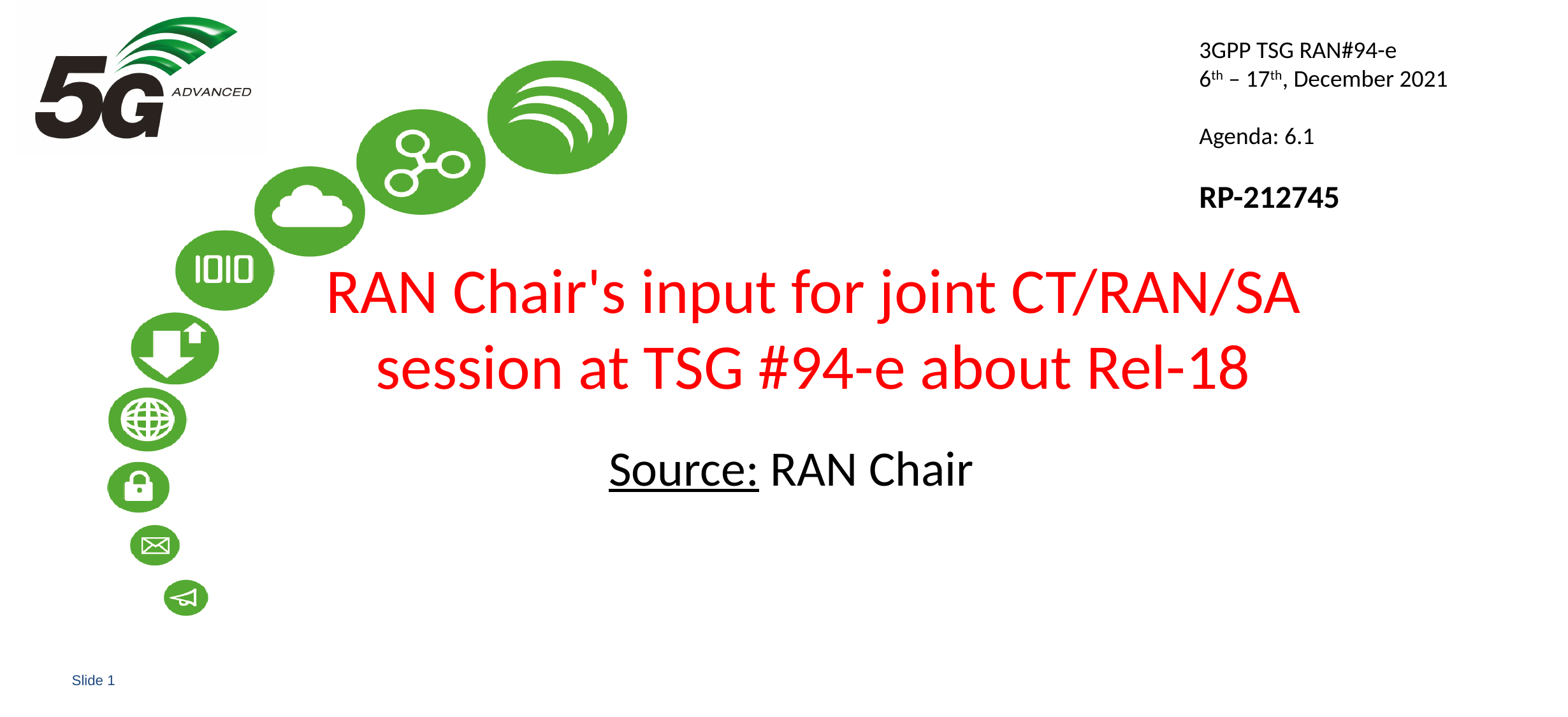

3GPP TSG RAN#94-e
6th – 17th, December 2021

Agenda: 6.1
RP-212745
# RAN Chair's input for joint CT/RAN/SA session at TSG #94-e about Rel-18
Source: RAN Chair